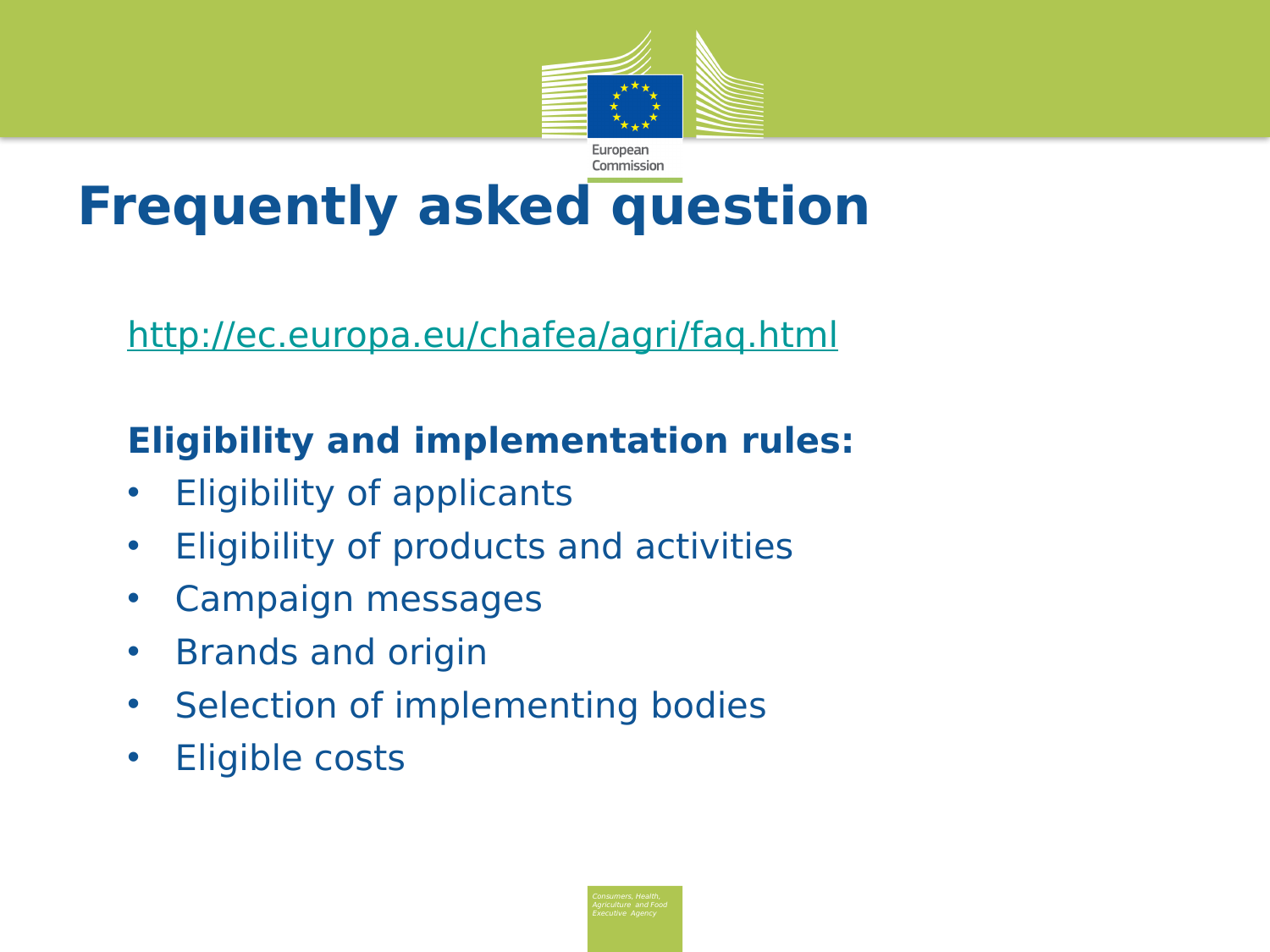

# Frequently asked question

http://ec.europa.eu/chafea/agri/faq.html

Eligibility and implementation rules:
Eligibility of applicants
Eligibility of products and activities
Campaign messages
Brands and origin
Selection of implementing bodies
Eligible costs